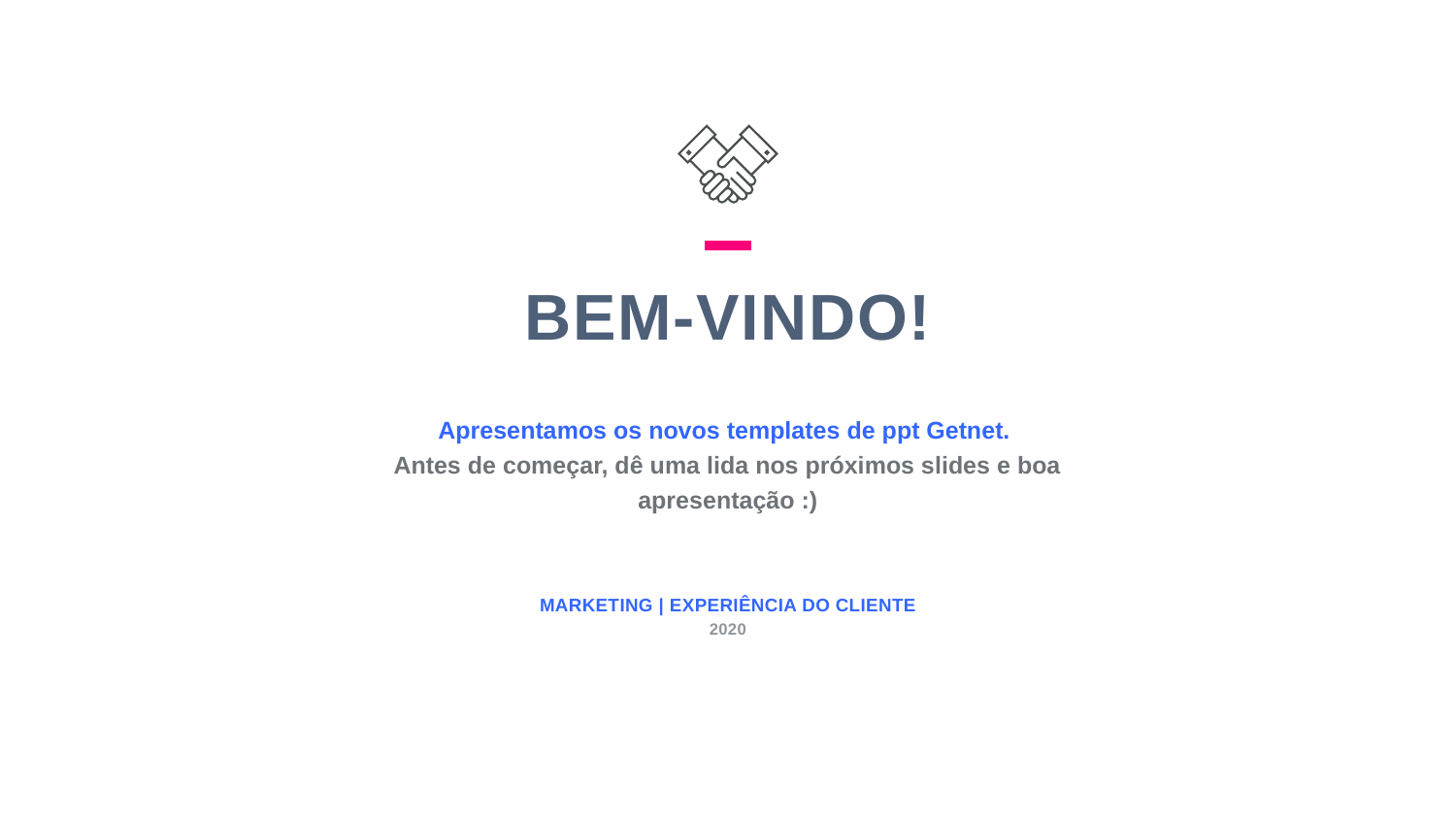

BEM-VINDO!
Apresentamos os novos templates de ppt Getnet.
Antes de começar, dê uma lida nos próximos slides e boa apresentação :)
Marketing | experiência do cliente
2020